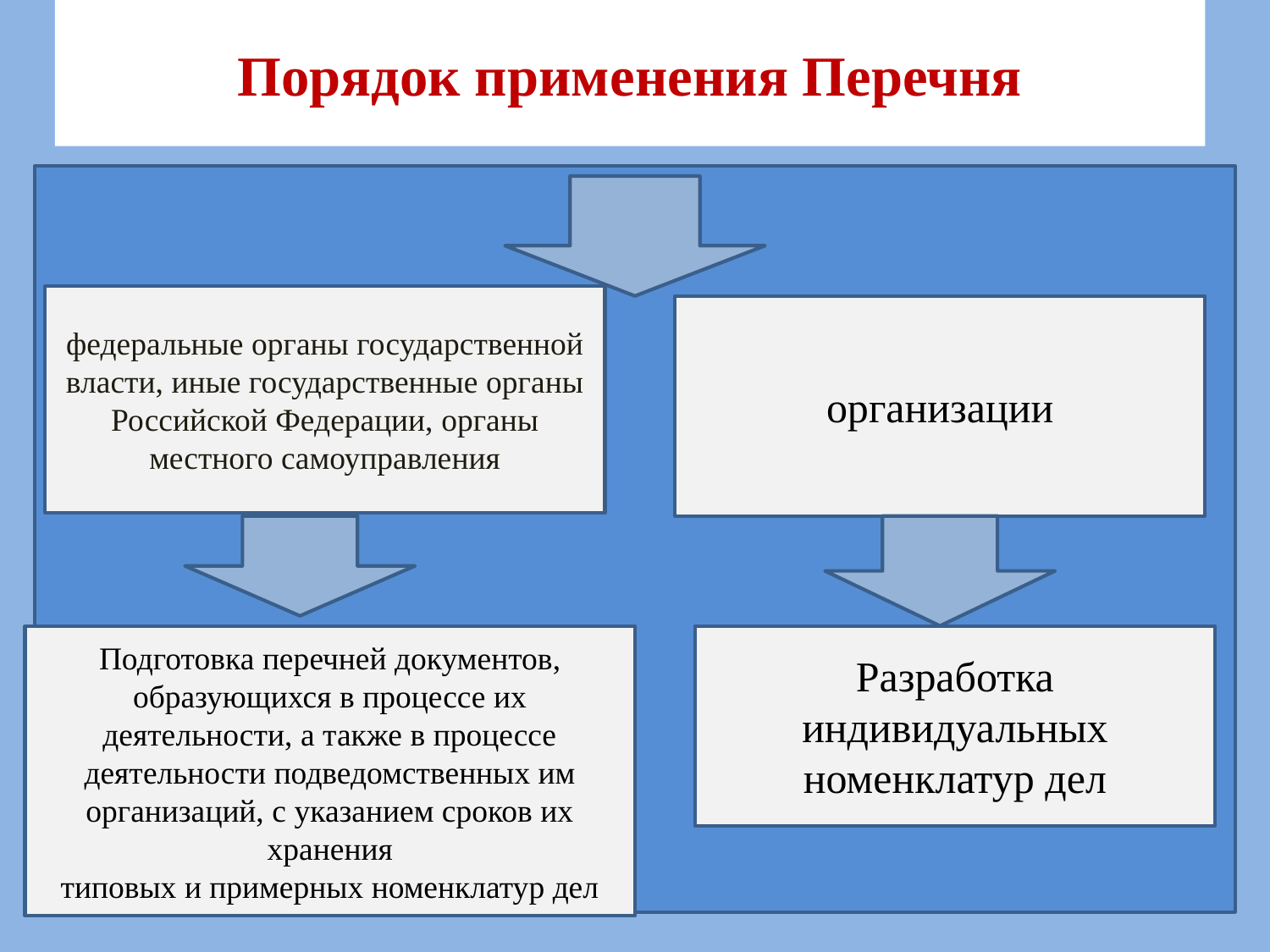

# Порядок применения Перечня

федеральные органы государственной власти, иные государственные органы Российской Федерации, органы местного самоуправления
организации

Подготовка перечней документов, образующихся в процессе их деятельности, а также в процессе деятельности подведомственных им организаций, с указанием сроков их хранения
типовых и примерных номенклатур дел
Разработка индивидуальных номенклатур дел